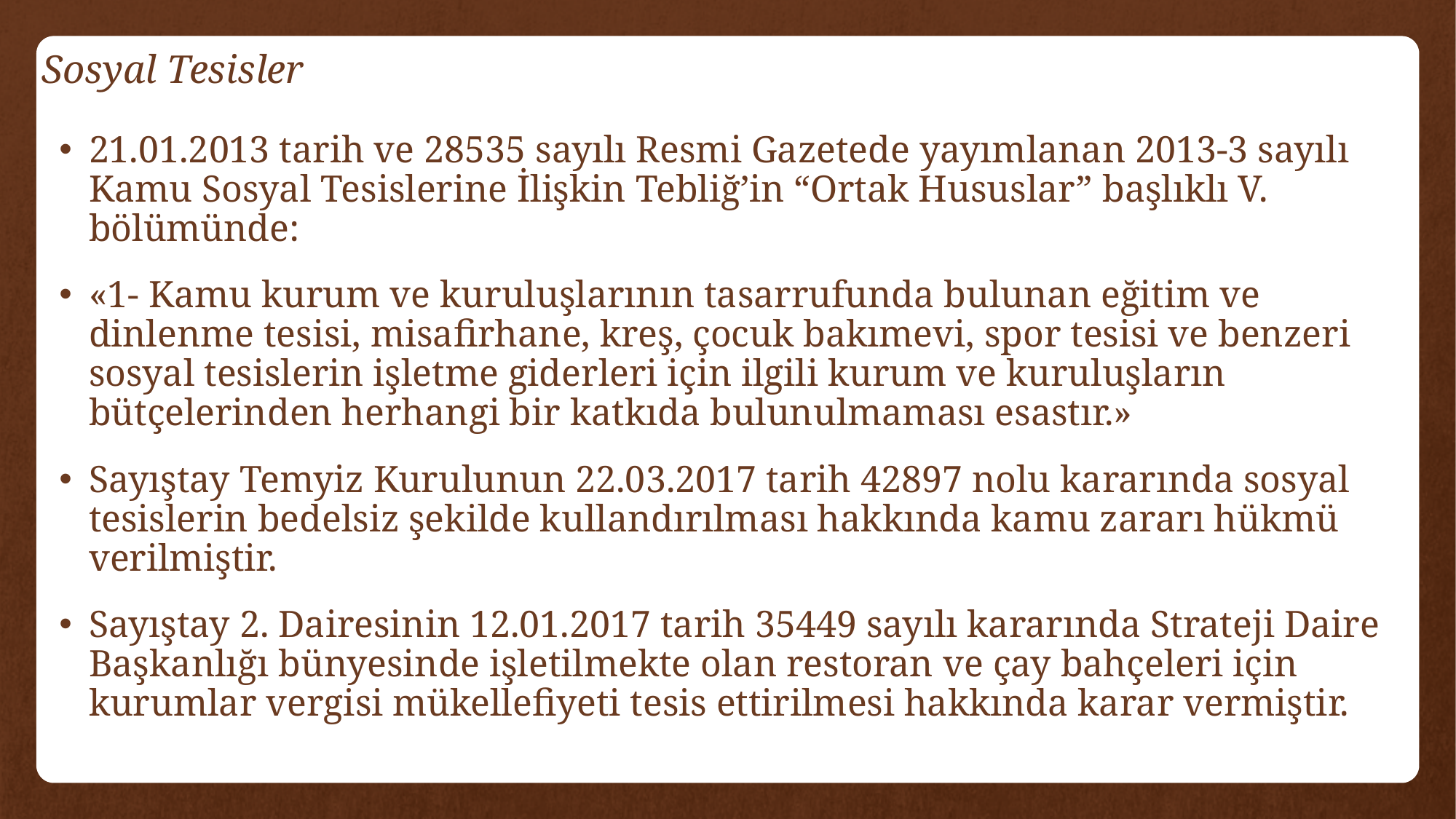

# Sosyal Tesisler
21.01.2013 tarih ve 28535 sayılı Resmi Gazetede yayımlanan 2013-3 sayılı Kamu Sosyal Tesislerine İlişkin Tebliğ’in “Ortak Hususlar” başlıklı V. bölümünde:
«1- Kamu kurum ve kuruluşlarının tasarrufunda bulunan eğitim ve dinlenme tesisi, misafirhane, kreş, çocuk bakımevi, spor tesisi ve benzeri sosyal tesislerin işletme giderleri için ilgili kurum ve kuruluşların bütçelerinden herhangi bir katkıda bulunulmaması esastır.»
Sayıştay Temyiz Kurulunun 22.03.2017 tarih 42897 nolu kararında sosyal tesislerin bedelsiz şekilde kullandırılması hakkında kamu zararı hükmü verilmiştir.
Sayıştay 2. Dairesinin 12.01.2017 tarih 35449 sayılı kararında Strateji Daire Başkanlığı bünyesinde işletilmekte olan restoran ve çay bahçeleri için kurumlar vergisi mükellefiyeti tesis ettirilmesi hakkında karar vermiştir.